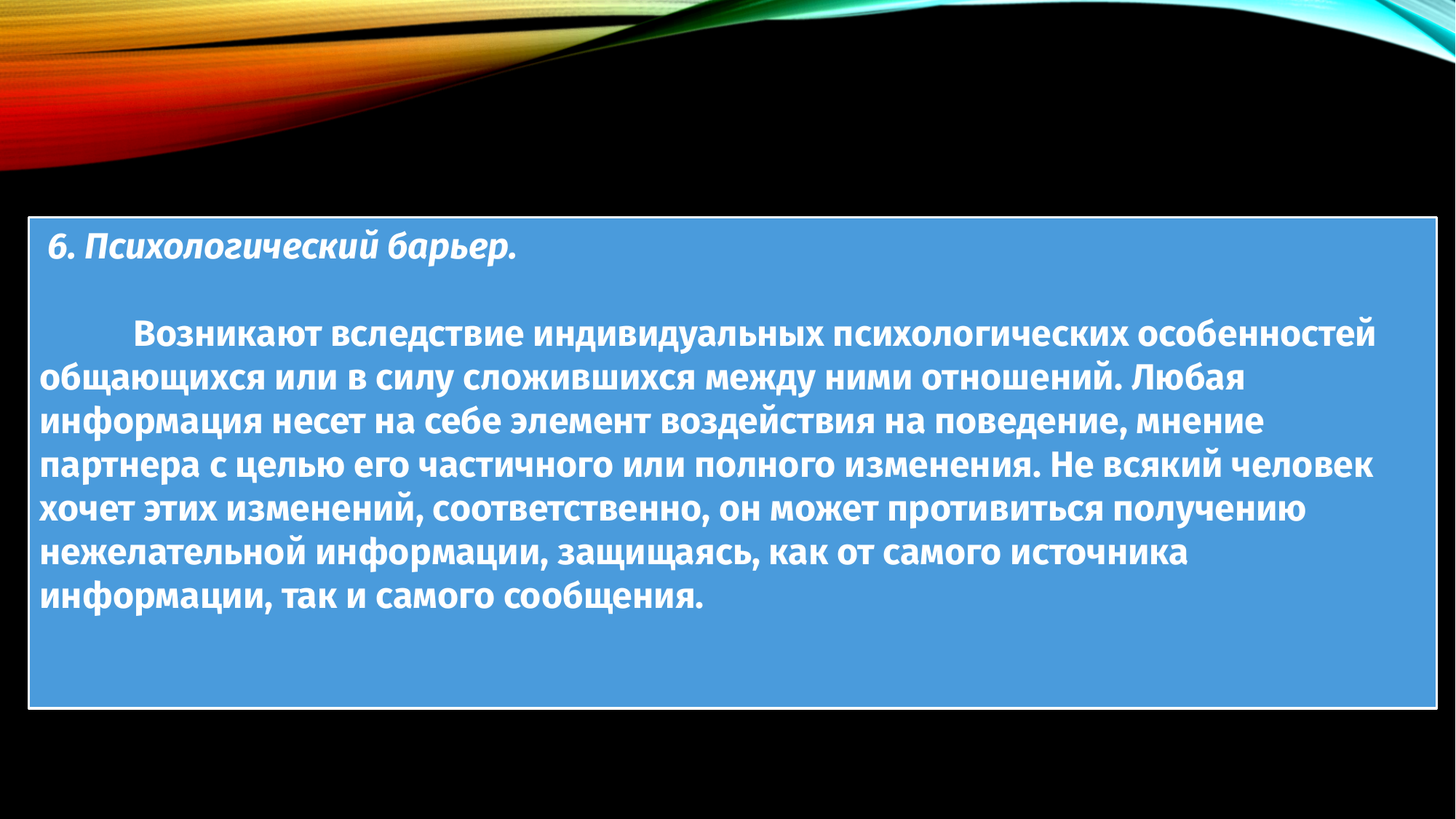

6. Психологический барьер. 
           Возникают вследствие индивидуальных психологических особенностей общающихся или в силу сложившихся между ними отношений. Любая информация несет на себе элемент воздействия на поведение, мнение партнера с целью его частичного или полного изменения. Не всякий человек хочет этих изменений, соответственно, он может противиться получению нежелательной информации, защищаясь, как от самого источника информации, так и самого сообщения.